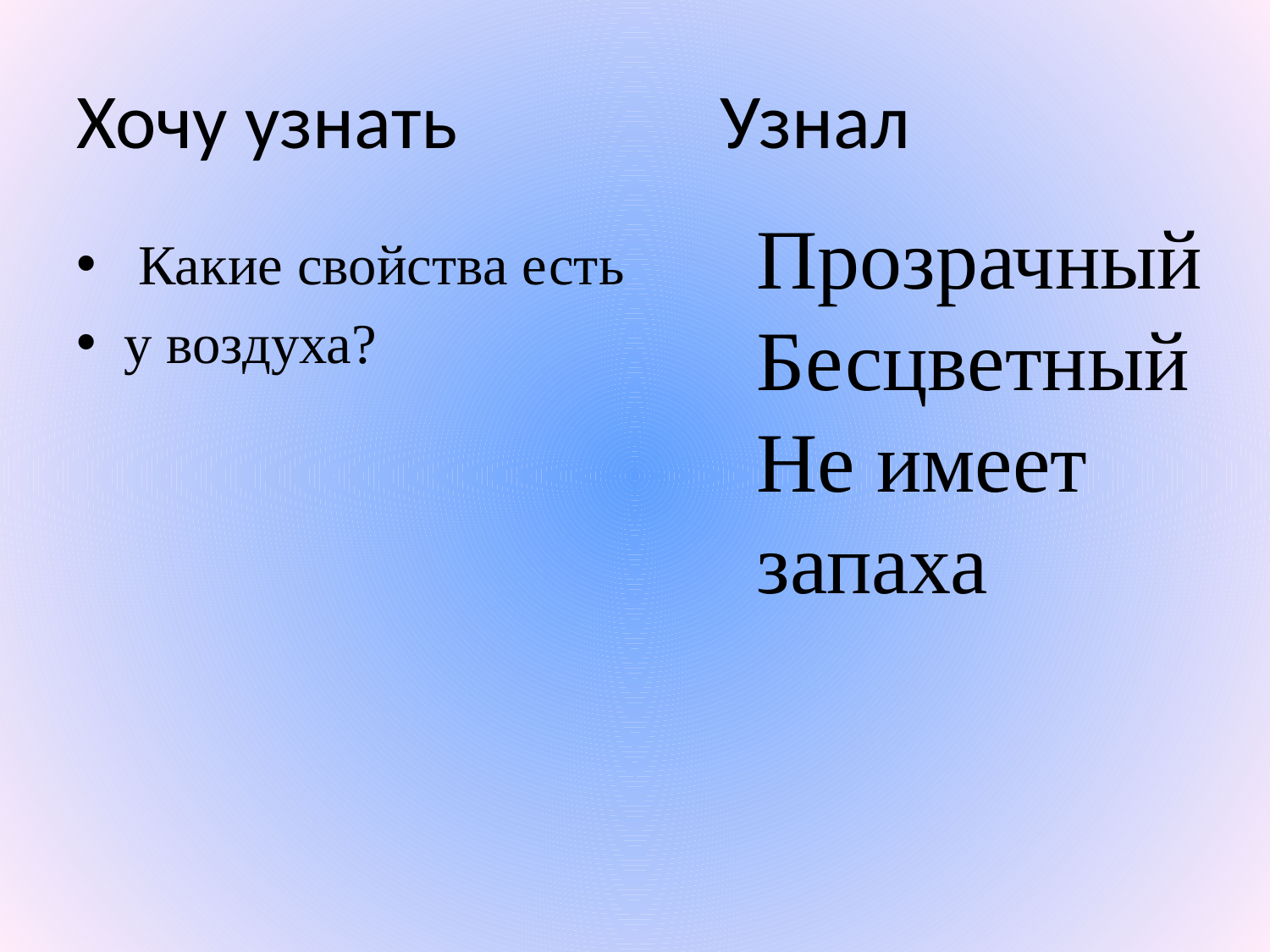

# Хочу узнать               Узнал
Прозрачный
Бесцветный
Не имеет запаха
 Какие свойства есть
у воздуха?